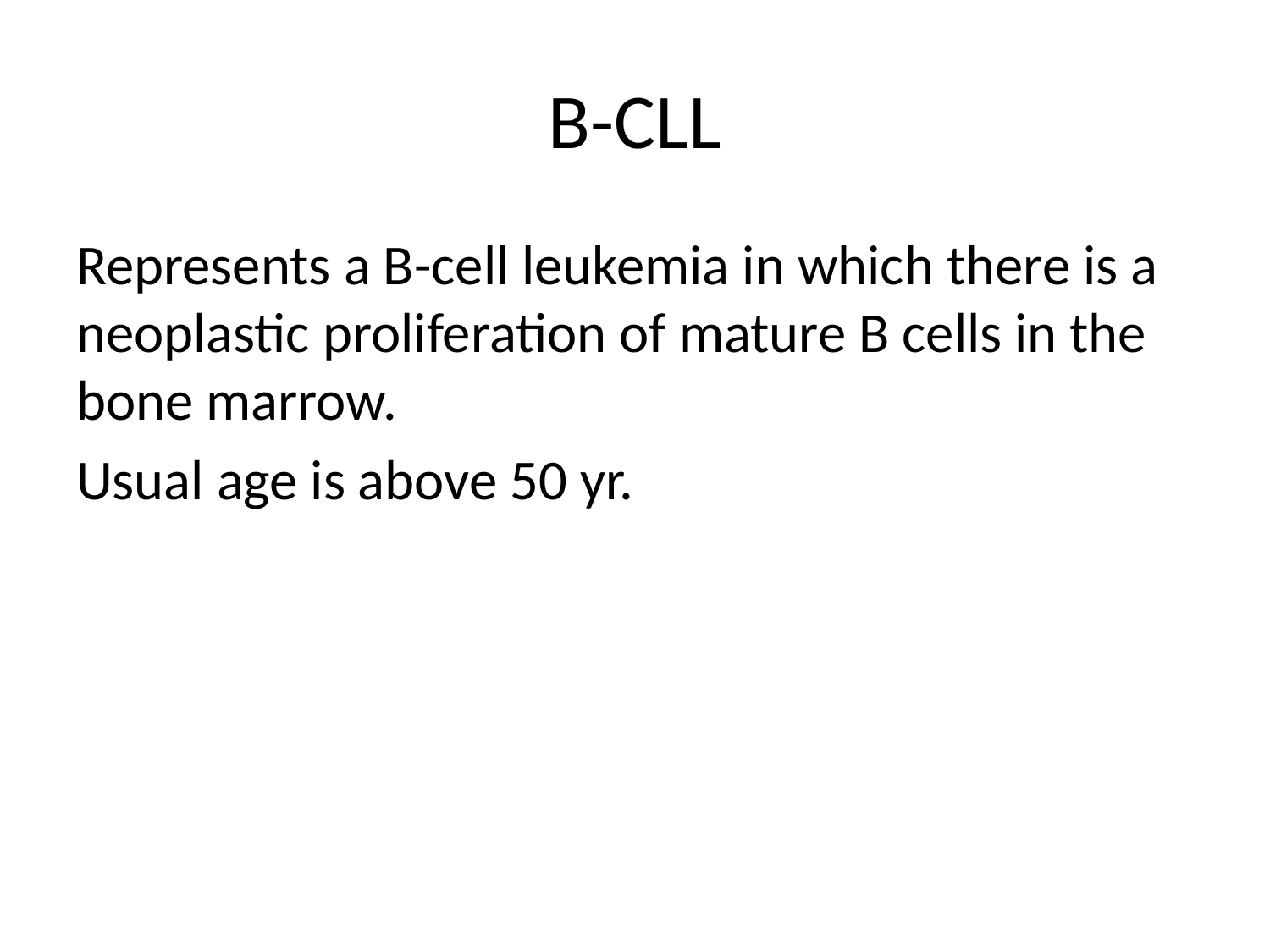

# B-CLL
Represents a B-cell leukemia in which there is a neoplastic proliferation of mature B cells in the bone marrow.
Usual age is above 50 yr.